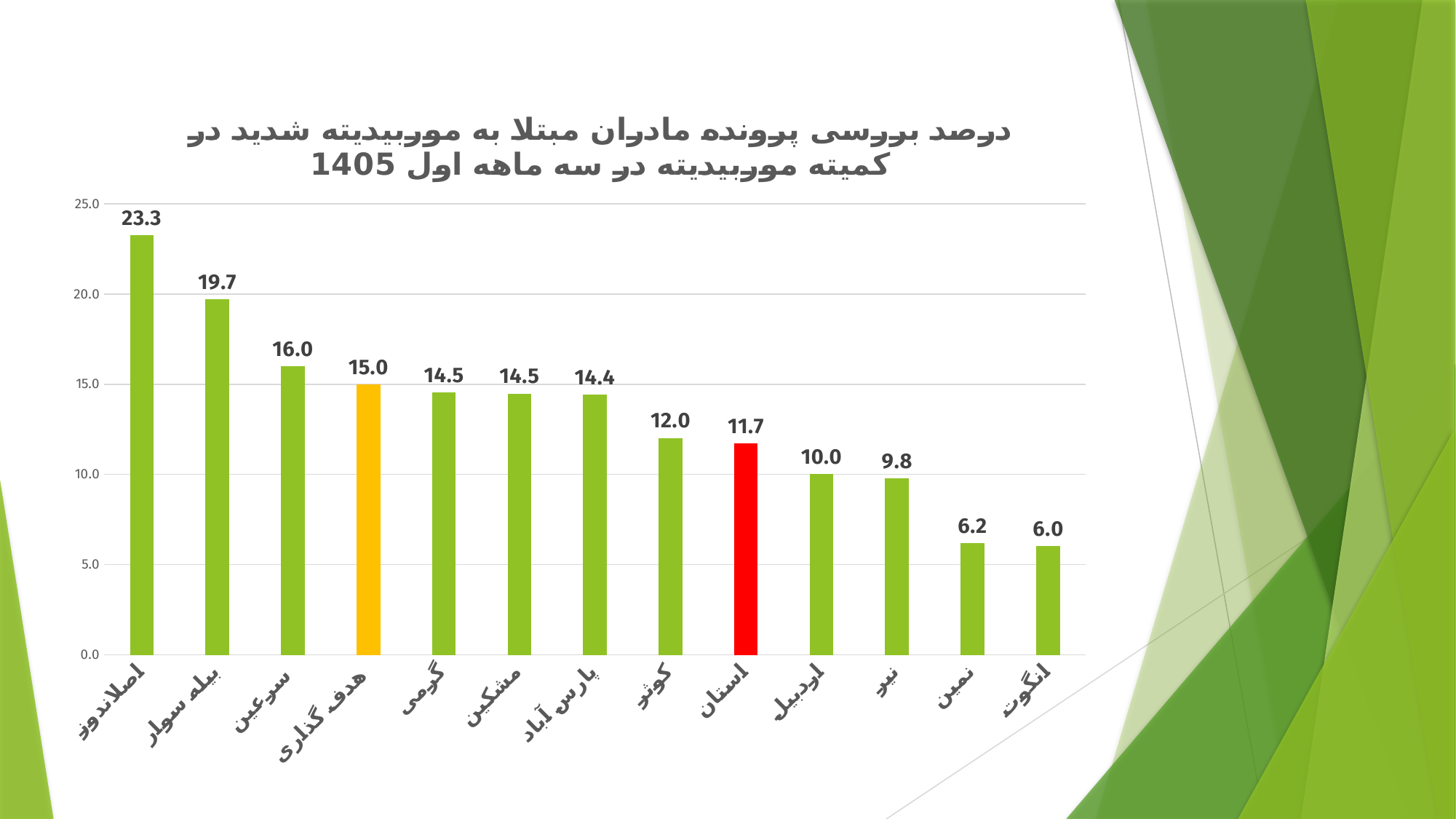

### Chart: درصد بررسی پرونده مادران مبتلا به موربیدیته شدید در کمیته موربیدیته در سه ماهه اول 1405

| Category |  |
|---|---|
| اصلاندوز | 23.25581395348837 |
| بیله سوار | 19.70108695652173 |
| سرعین  | 15.988372093023257 |
| هدف گذاری  | 15.0 |
| گرمی | 14.547413793103448 |
| مشکین | 14.484126984126986 |
| پارس آباد | 14.436141304347828 |
| کوثر | 12.019230769230768 |
| استان | 11.702817945865778 |
| اردبیل | 10.030864197530859 |
| نیر | 9.765625 |
| نمین | 6.193693693693696 |
| انگوت | 6.048387096774193 |
#